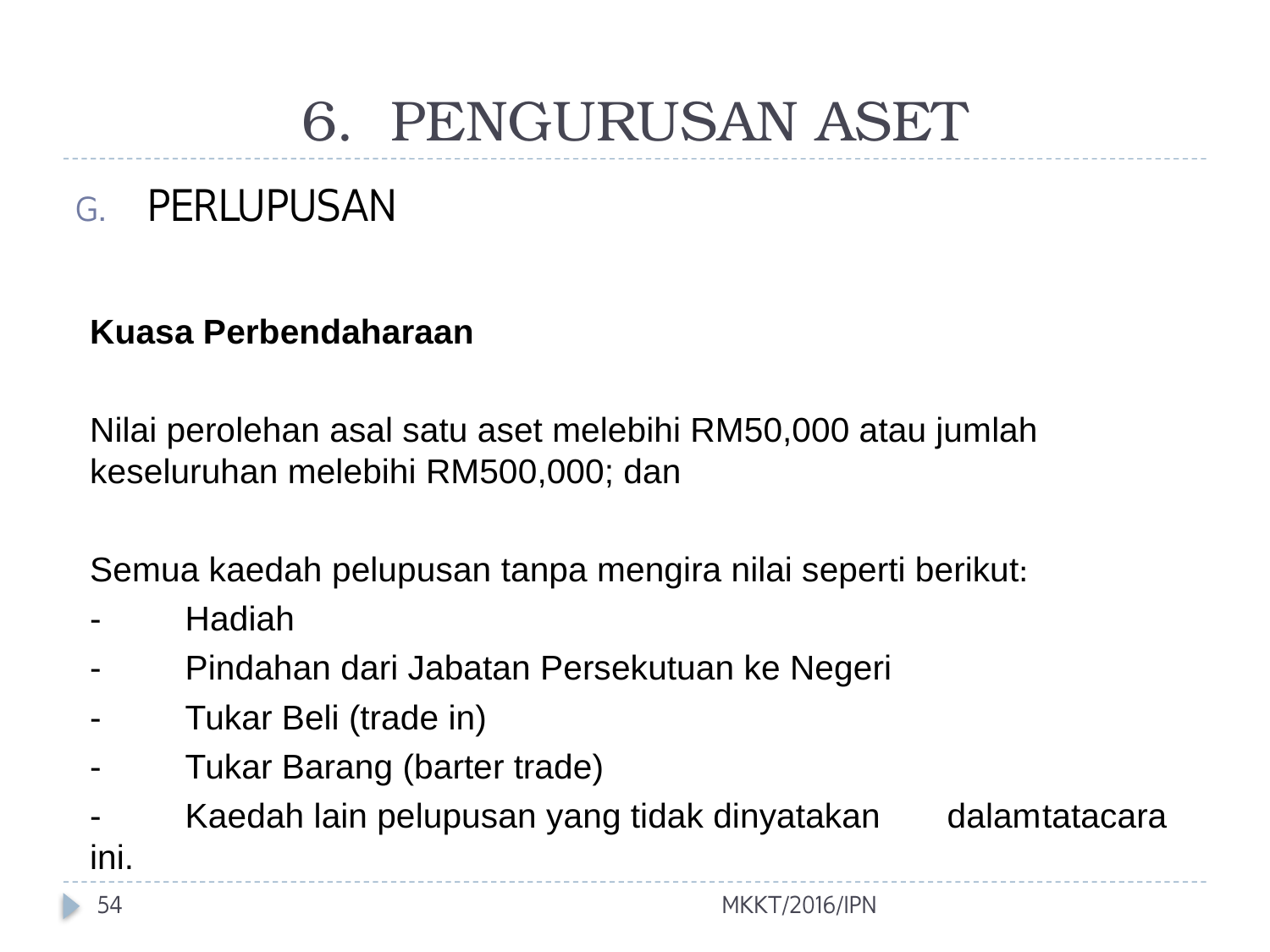

# 6.  PENGURUSAN ASET
PERLUPUSAN

Kuasa Perbendaharaan

Nilai perolehan asal satu aset melebihi RM50,000 atau jumlah keseluruhan melebihi RM500,000; dan

Semua kaedah pelupusan tanpa mengira nilai seperti berikut:
	-	Hadiah
	-	Pindahan dari Jabatan Persekutuan ke Negeri
	-	Tukar Beli (trade in)
	-	Tukar Barang (barter trade)
	-	Kaedah lain pelupusan yang tidak dinyatakan 		dalam	tatacara ini.

54
MKKT/2016/IPN